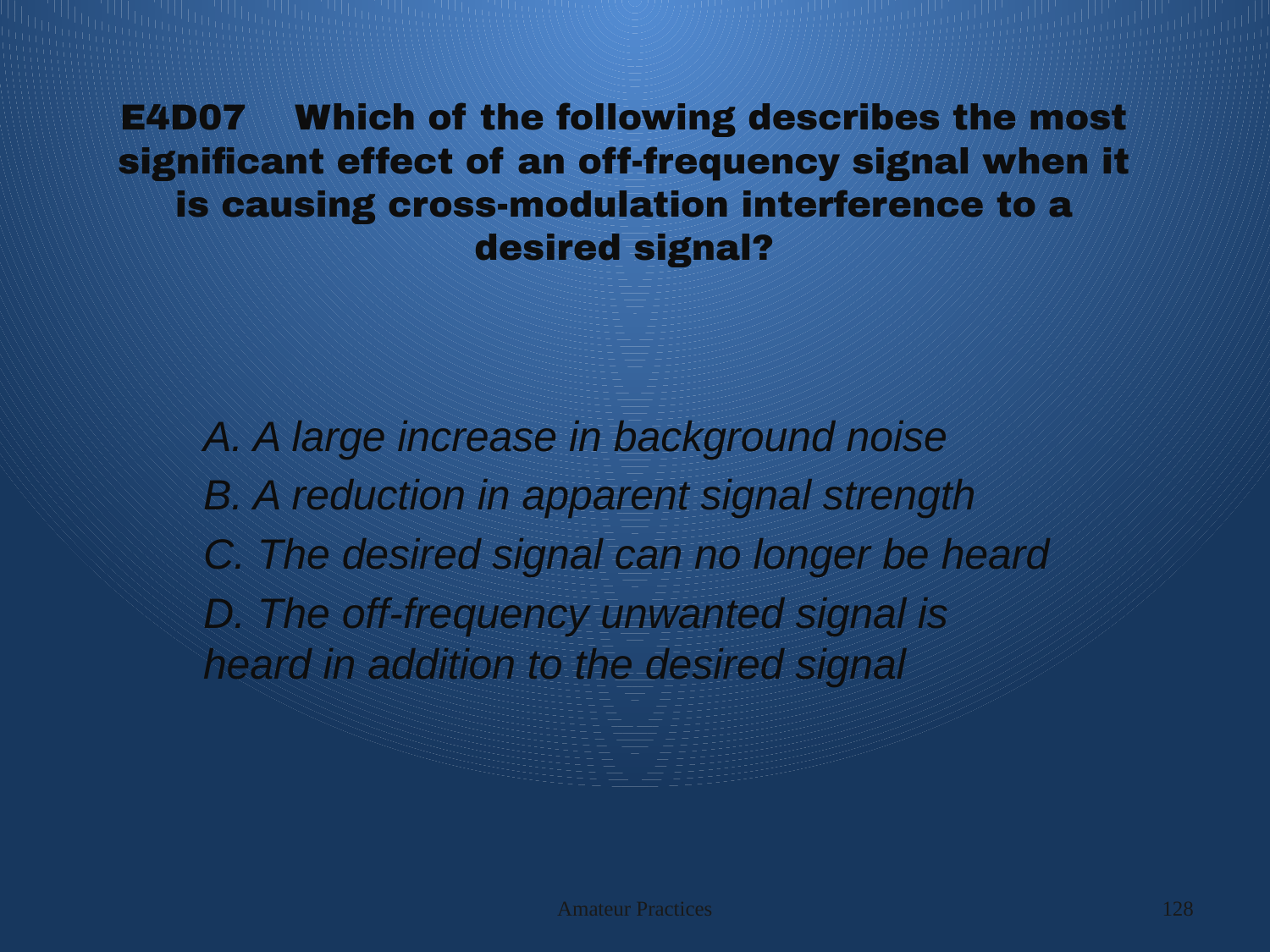

# E4D07    Which of the following describes the most significant effect of an off-frequency signal when it is causing cross-modulation interference to a desired signal?
A. A large increase in background noise
B. A reduction in apparent signal strength
C. The desired signal can no longer be heard
D. The off-frequency unwanted signal is heard in addition to the desired signal
Amateur Practices
128